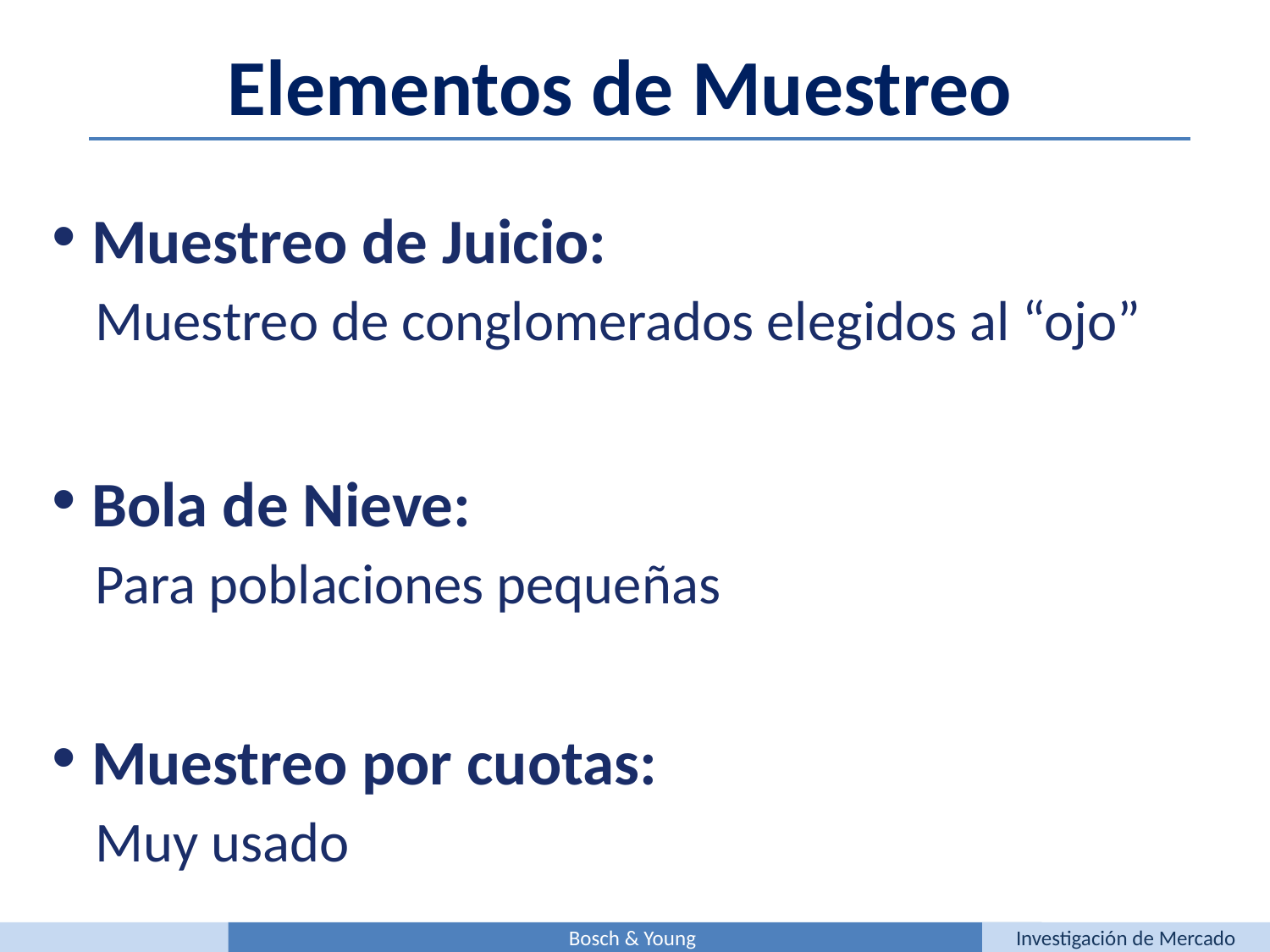

Elementos de Muestreo
 Muestreo de Juicio:
   Muestreo de conglomerados elegidos al “ojo”
 Bola de Nieve:
   Para poblaciones pequeñas
 Muestreo por cuotas:
   Muy usado

Bosch & Young
Investigación de Mercado